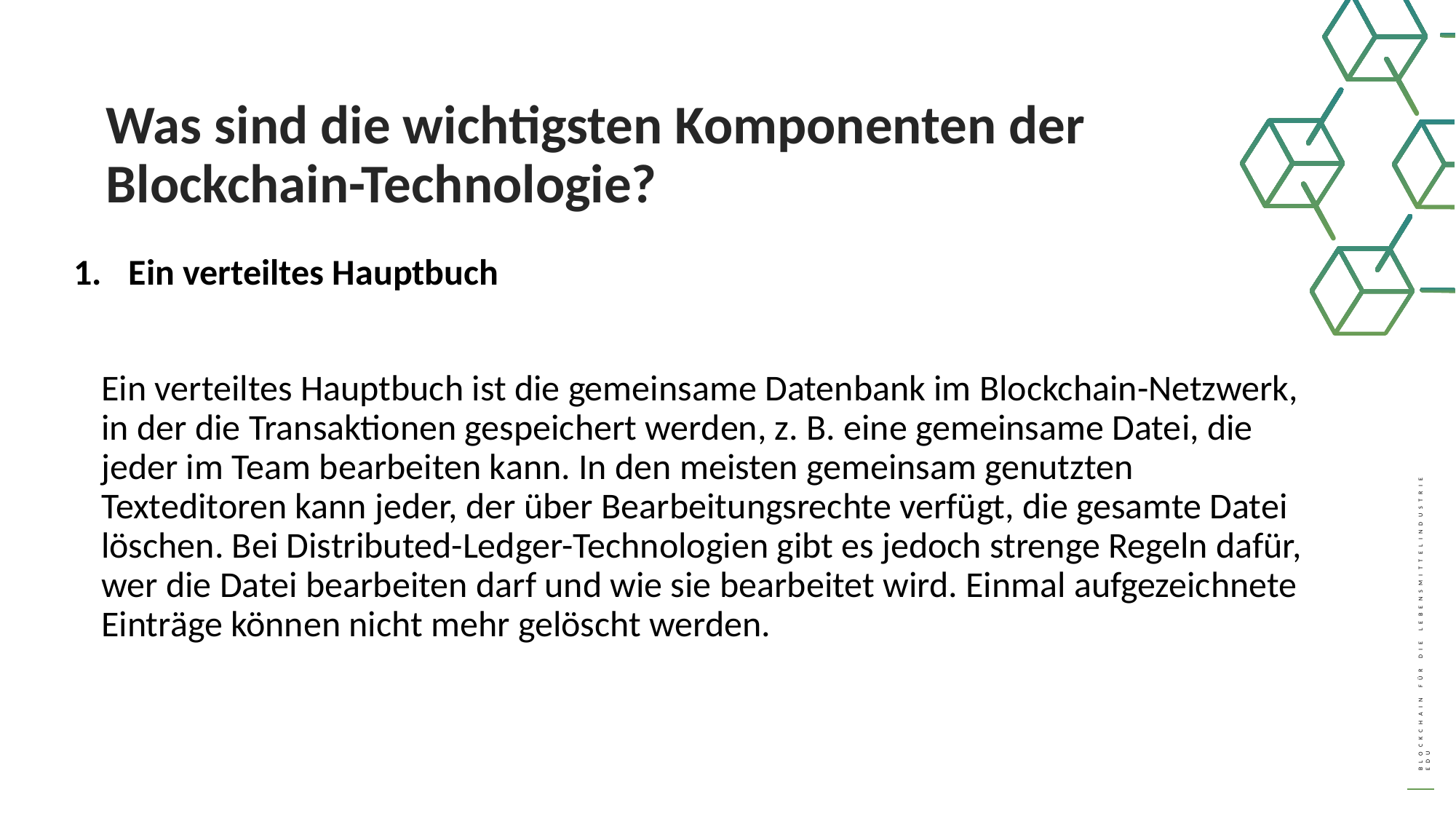

Was sind die wichtigsten Komponenten der Blockchain-Technologie?
Ein verteiltes Hauptbuch

 	Ein verteiltes Hauptbuch ist die gemeinsame Datenbank im Blockchain-Netzwerk, in der die Transaktionen gespeichert werden, z. B. eine gemeinsame Datei, die jeder im Team bearbeiten kann. In den meisten gemeinsam genutzten Texteditoren kann jeder, der über Bearbeitungsrechte verfügt, die gesamte Datei löschen. Bei Distributed-Ledger-Technologien gibt es jedoch strenge Regeln dafür, wer die Datei bearbeiten darf und wie sie bearbeitet wird. Einmal aufgezeichnete Einträge können nicht mehr gelöscht werden.